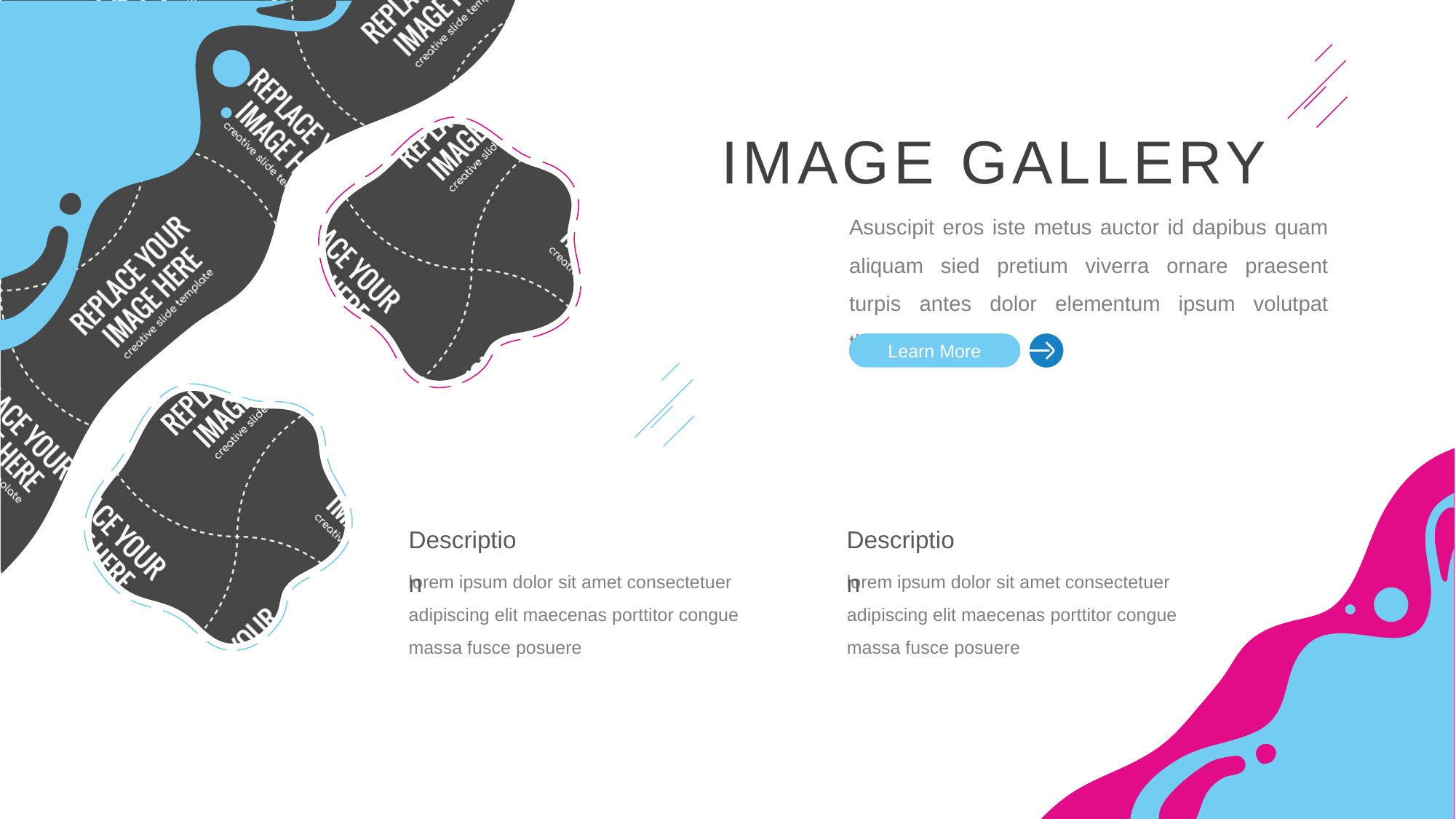

IMAGE GALLERY

Asuscipit eros iste metus auctor id dapibus quam aliquam sied pretium viverra ornare praesent turpis antes dolor elementum ipsum volutpat tincidunt dapibus

Learn More

Description
Description
lorem ipsum dolor sit amet consectetuer adipiscing elit maecenas porttitor congue massa fusce posuere
lorem ipsum dolor sit amet consectetuer adipiscing elit maecenas porttitor congue massa fusce posuere